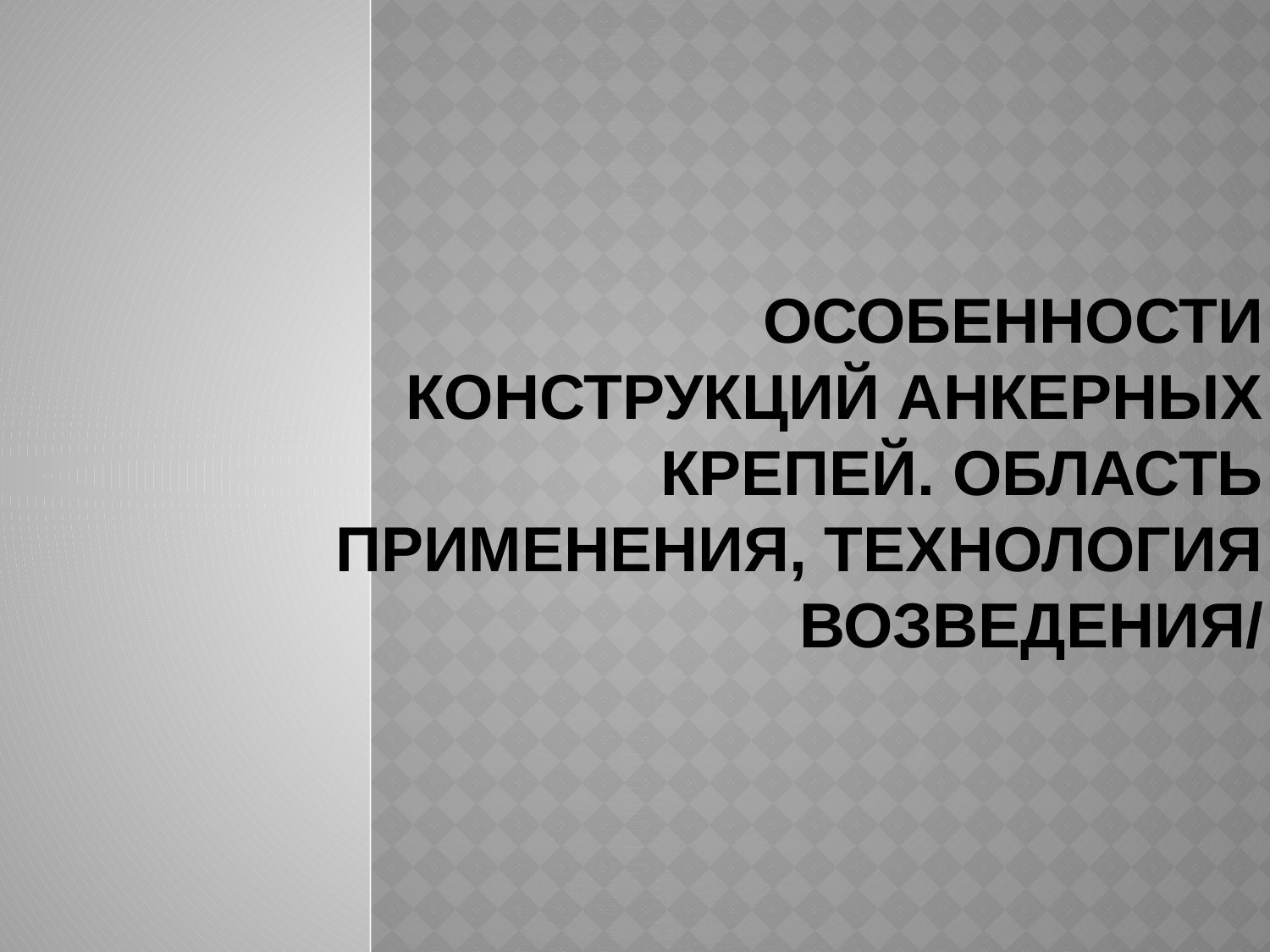

# Особенности конструкций анкерных крепей. Область применения, технология возведения/